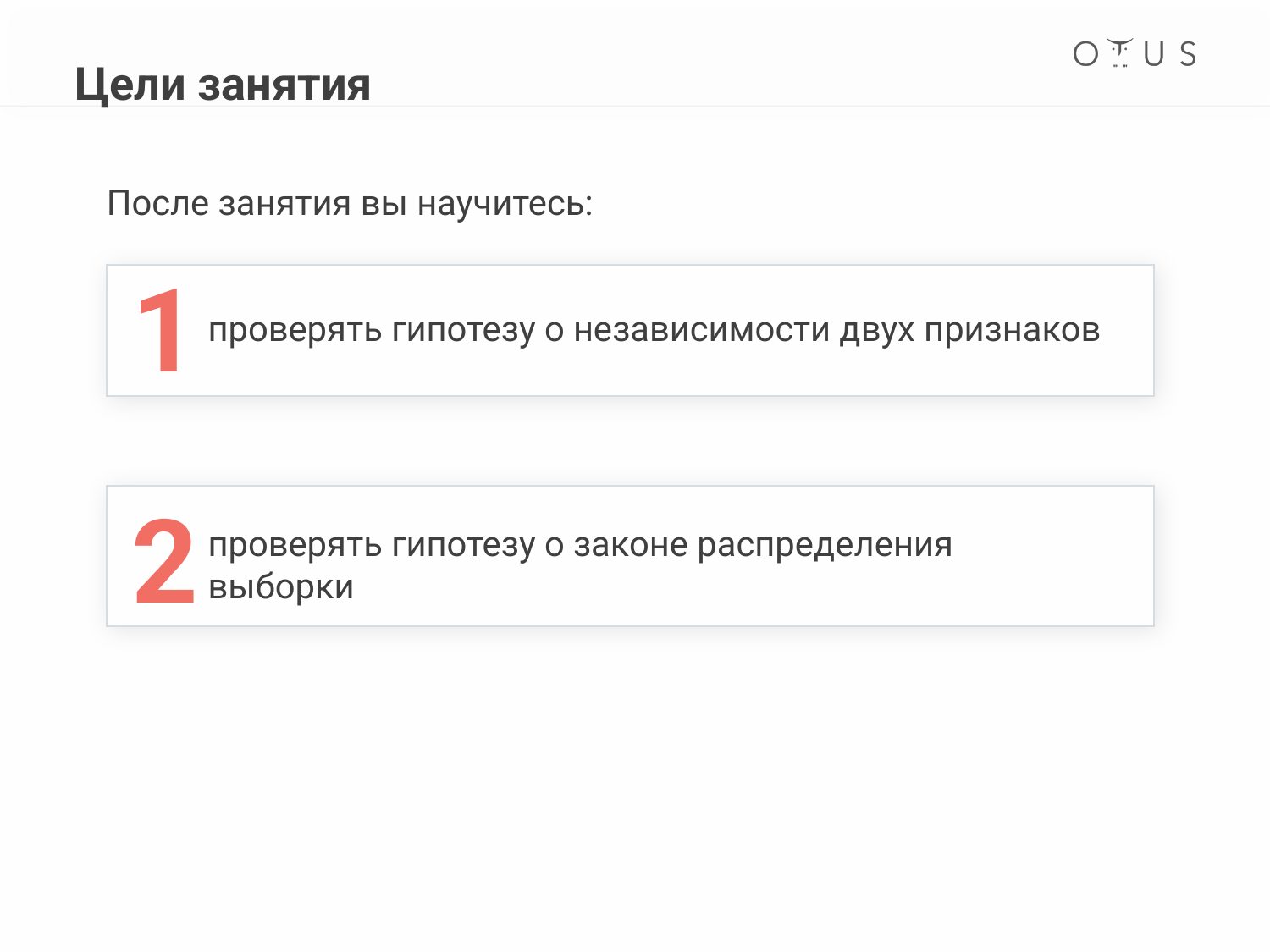

# Цели занятия
После занятия вы научитесь:
1

проверять гипотезу о независимости двух признаков
2

проверять гипотезу о законе распределения выборки